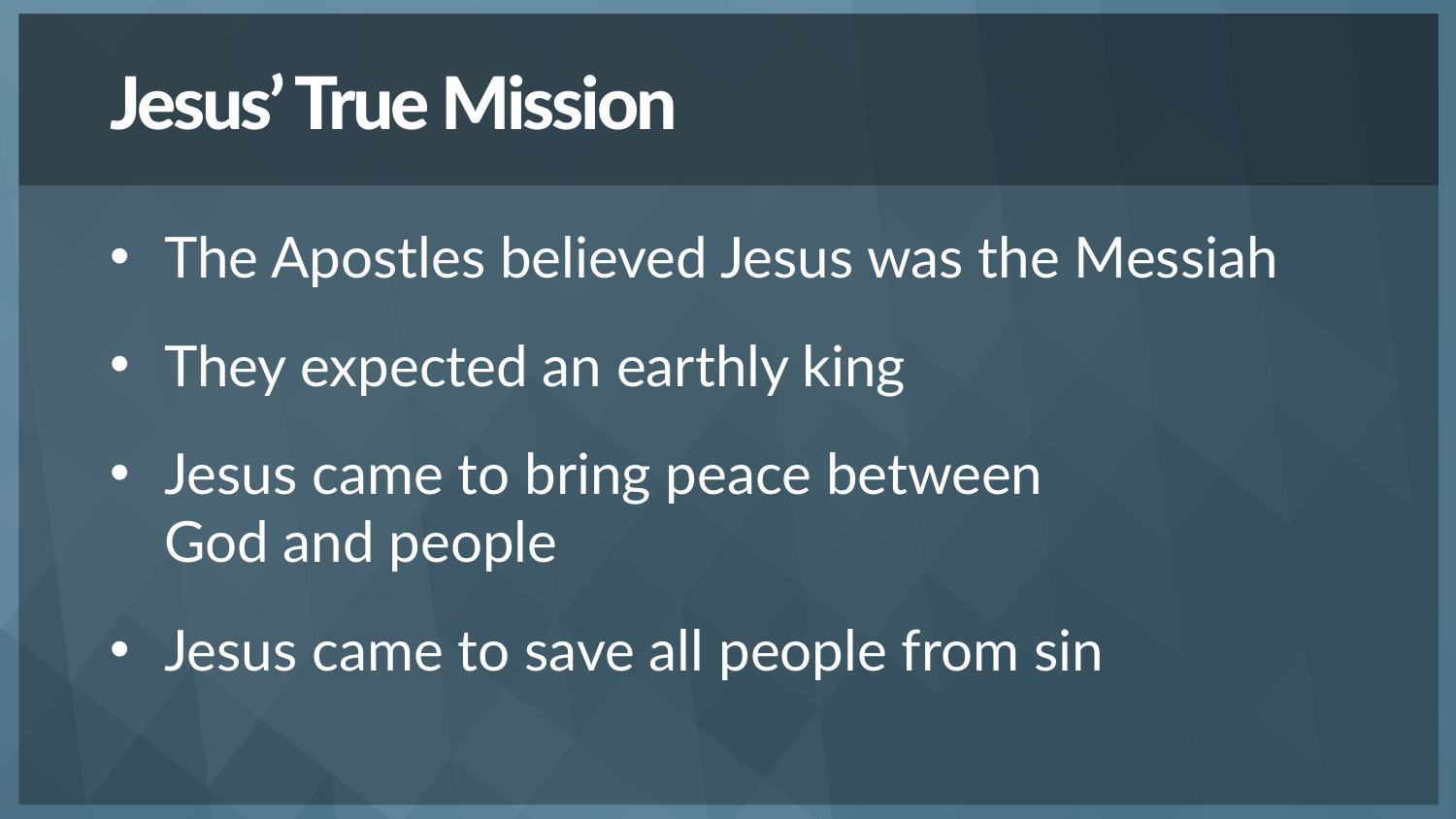

# Jesus’ True Mission
The Apostles believed Jesus was the Messiah
They expected an earthly king
Jesus came to bring peace between
God and people
Jesus came to save all people from sin